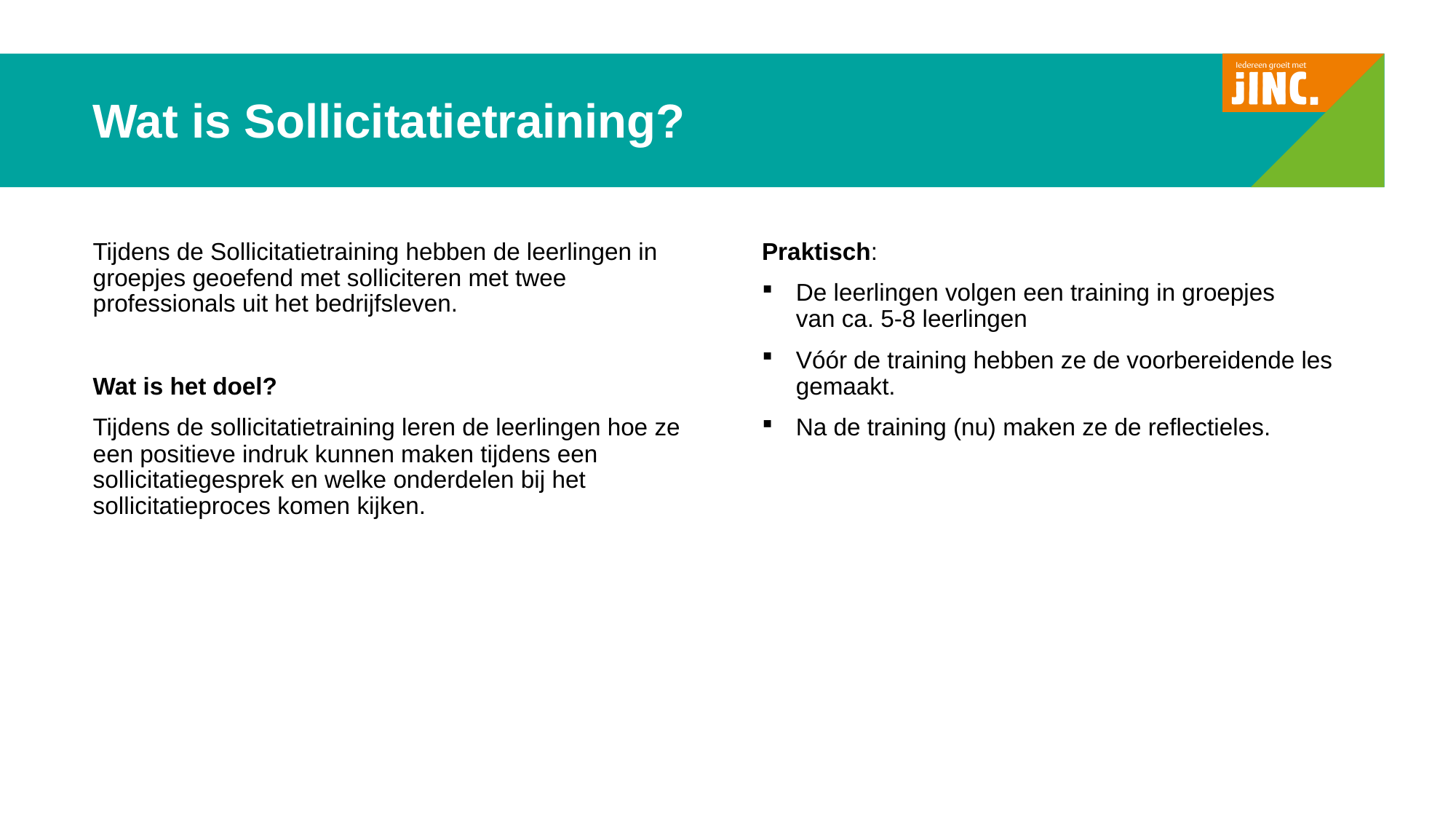

# Wat is Sollicitatietraining?
Praktisch:
De leerlingen volgen een training in groepjes van ca. 5-8 leerlingen
Vóór de training hebben ze de voorbereidende les gemaakt.
Na de training (nu) maken ze de reflectieles.
Tijdens de Sollicitatietraining hebben de leerlingen in groepjes geoefend met solliciteren met twee professionals uit het bedrijfsleven.

Wat is het doel?
Tijdens de sollicitatietraining leren de leerlingen hoe ze een positieve indruk kunnen maken tijdens een sollicitatiegesprek en welke onderdelen bij het sollicitatieproces komen kijken.